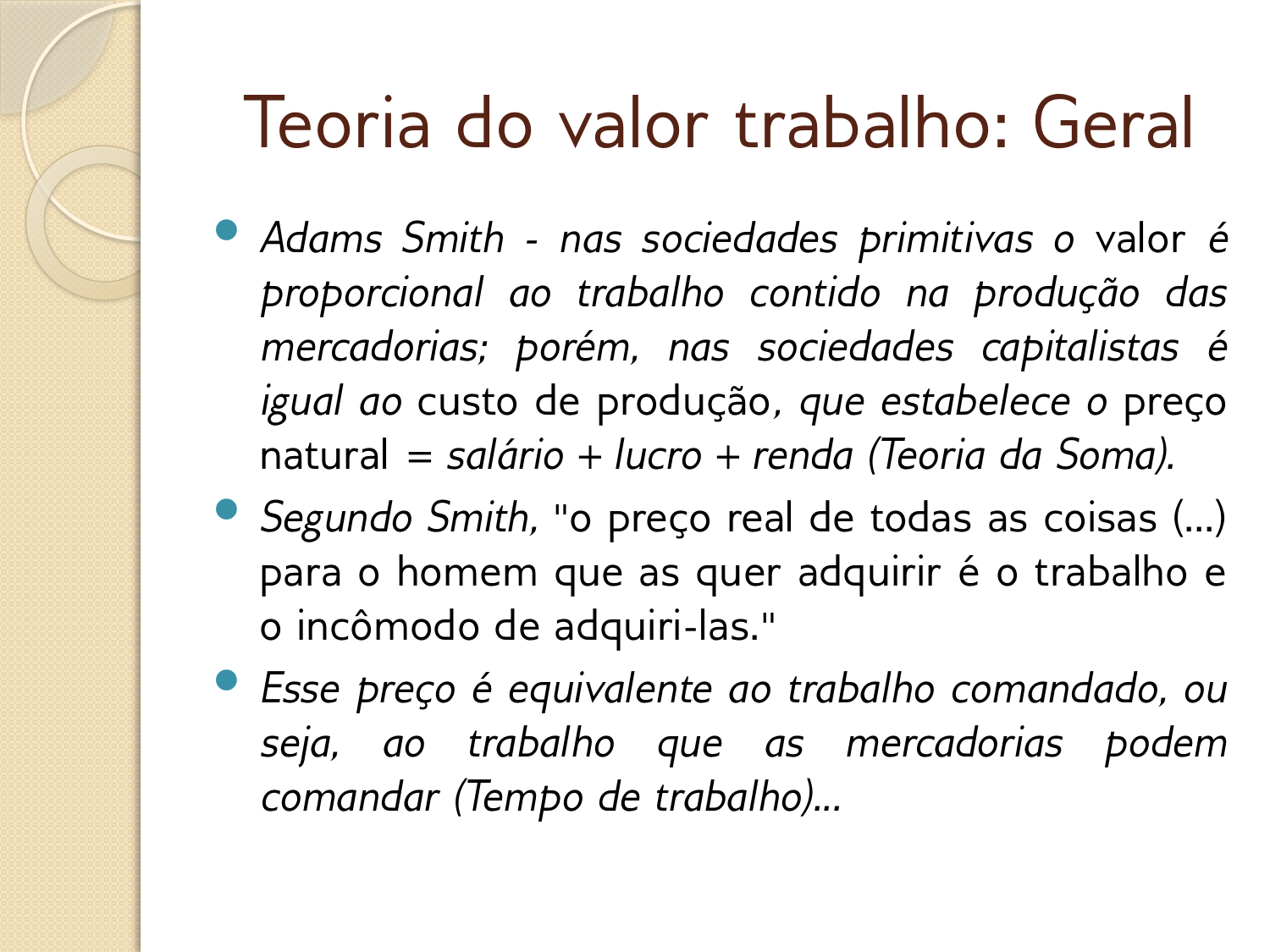

# Teoria do valor trabalho: Geral
Adams Smith - nas sociedades primitivas o valor é proporcional ao trabalho contido na produção das mercadorias; porém, nas sociedades capitalistas é igual ao custo de produção, que estabelece o preço natural = salário + lucro + renda (Teoria da Soma).
Segundo Smith, "o preço real de todas as coisas (...) para o homem que as quer adquirir é o trabalho e o incômodo de adquiri-las."
Esse preço é equivalente ao trabalho comandado, ou seja, ao trabalho que as mercadorias podem comandar (Tempo de trabalho)...